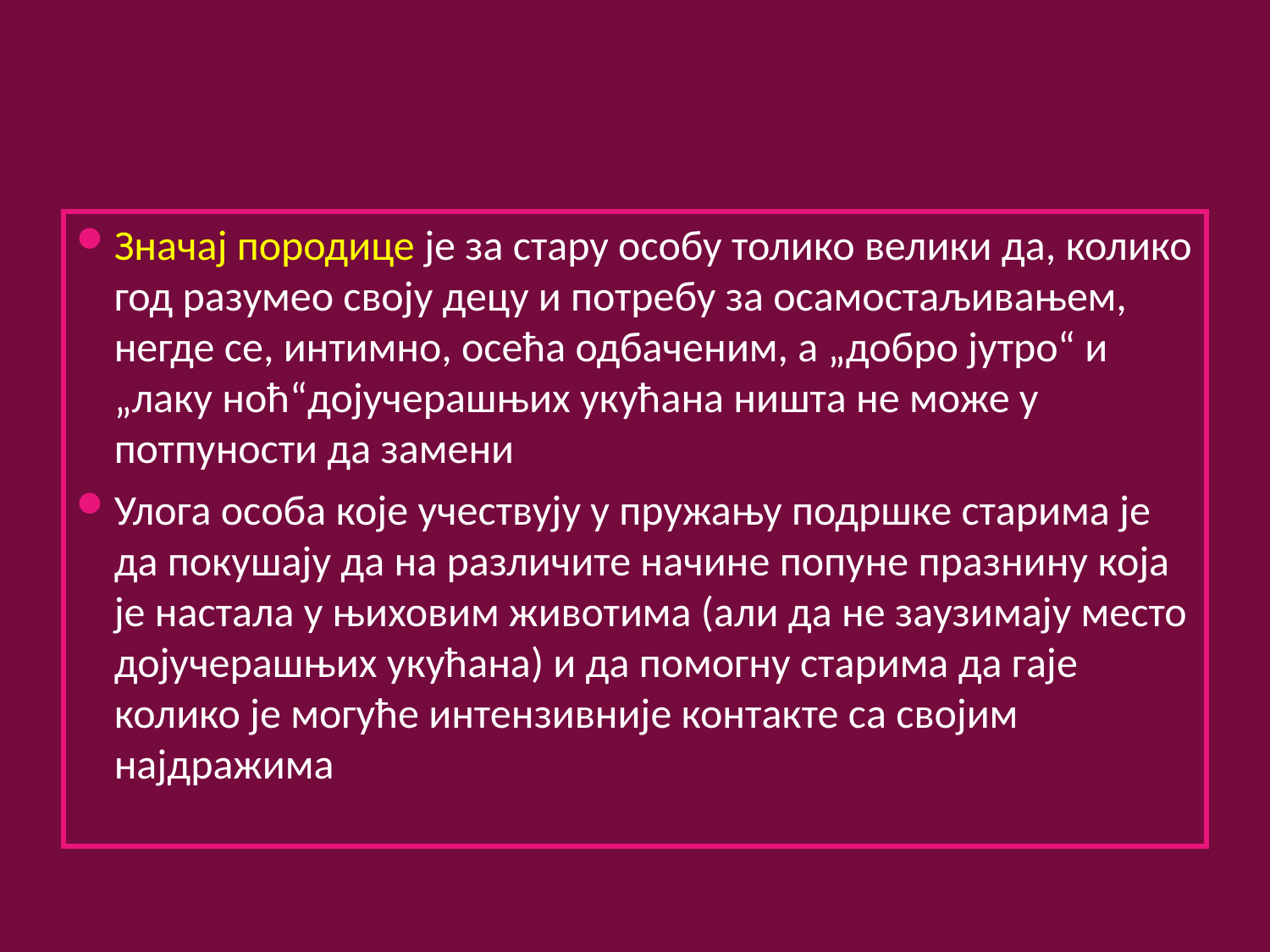

#
Значај породице је за стару особу толико велики да, колико год разумео своју децу и потребу за осамостаљивањем, негде се, интимно, осећа одбаченим, а „добро јутро“ и „лаку ноћ“дојучерашњих укућана ништа не може у потпуности да замени
Улога особа које учествују у пружању подршке старима је да покушају да на различите начине попуне празнину која је настала у њиховим животима (али да не заузимају место дојучерашњих укућана) и да помогну старима да гаје колико је могуће интензивније контакте са својим најдражима